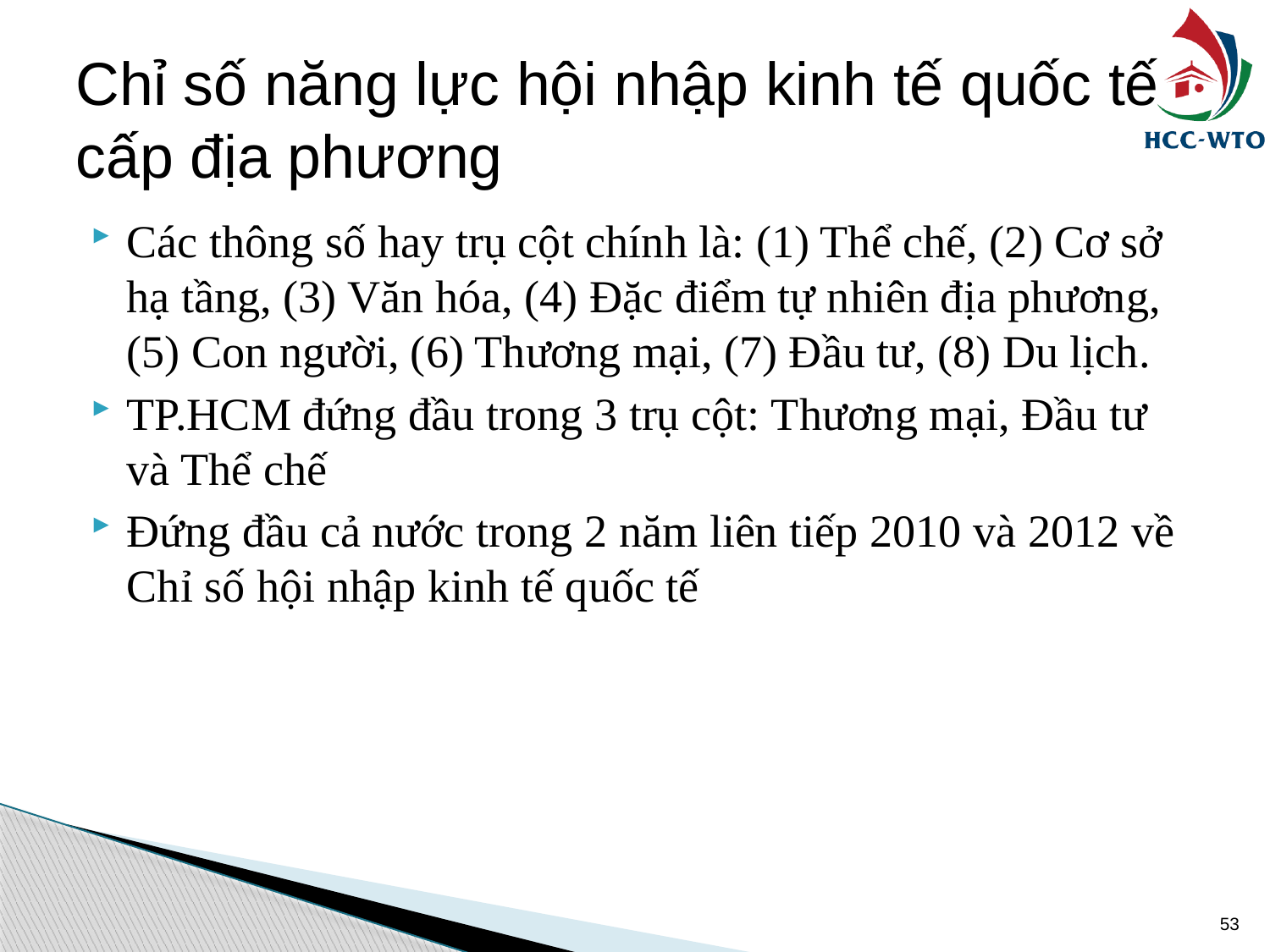

# Chỉ số năng lực hội nhập kinh tế quốc tế cấp địa phương
Các thông số hay trụ cột chính là: (1) Thể chế, (2) Cơ sở hạ tầng, (3) Văn hóa, (4) Đặc điểm tự nhiên địa phương, (5) Con người, (6) Thương mại, (7) Đầu tư, (8) Du lịch.
TP.HCM đứng đầu trong 3 trụ cột: Thương mại, Đầu tư và Thể chế
Đứng đầu cả nước trong 2 năm liên tiếp 2010 và 2012 về Chỉ số hội nhập kinh tế quốc tế

53